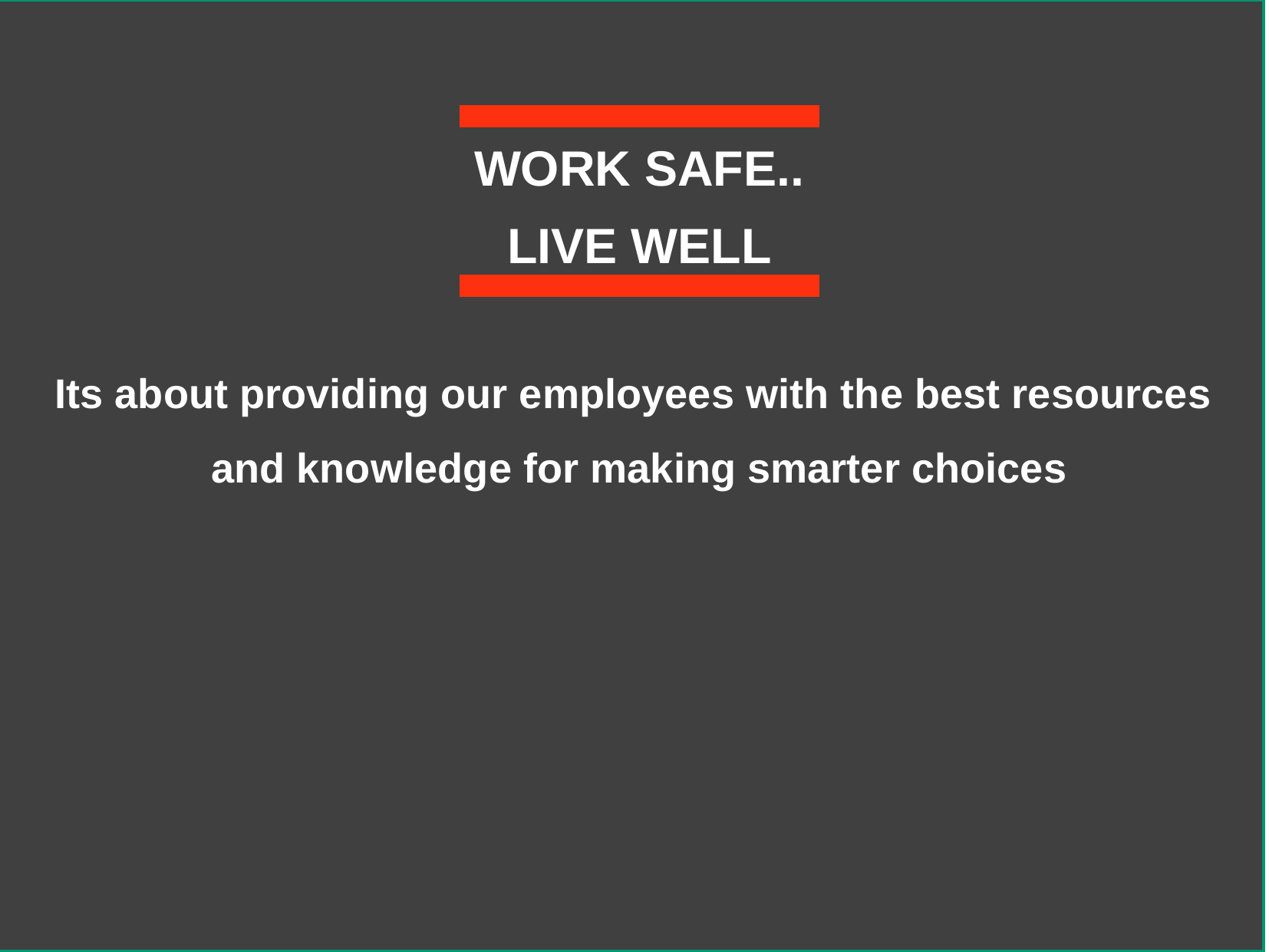

WORK SAFE..
LIVE WELL

Its about providing our employees with the best resources
and knowledge for making smarter choices